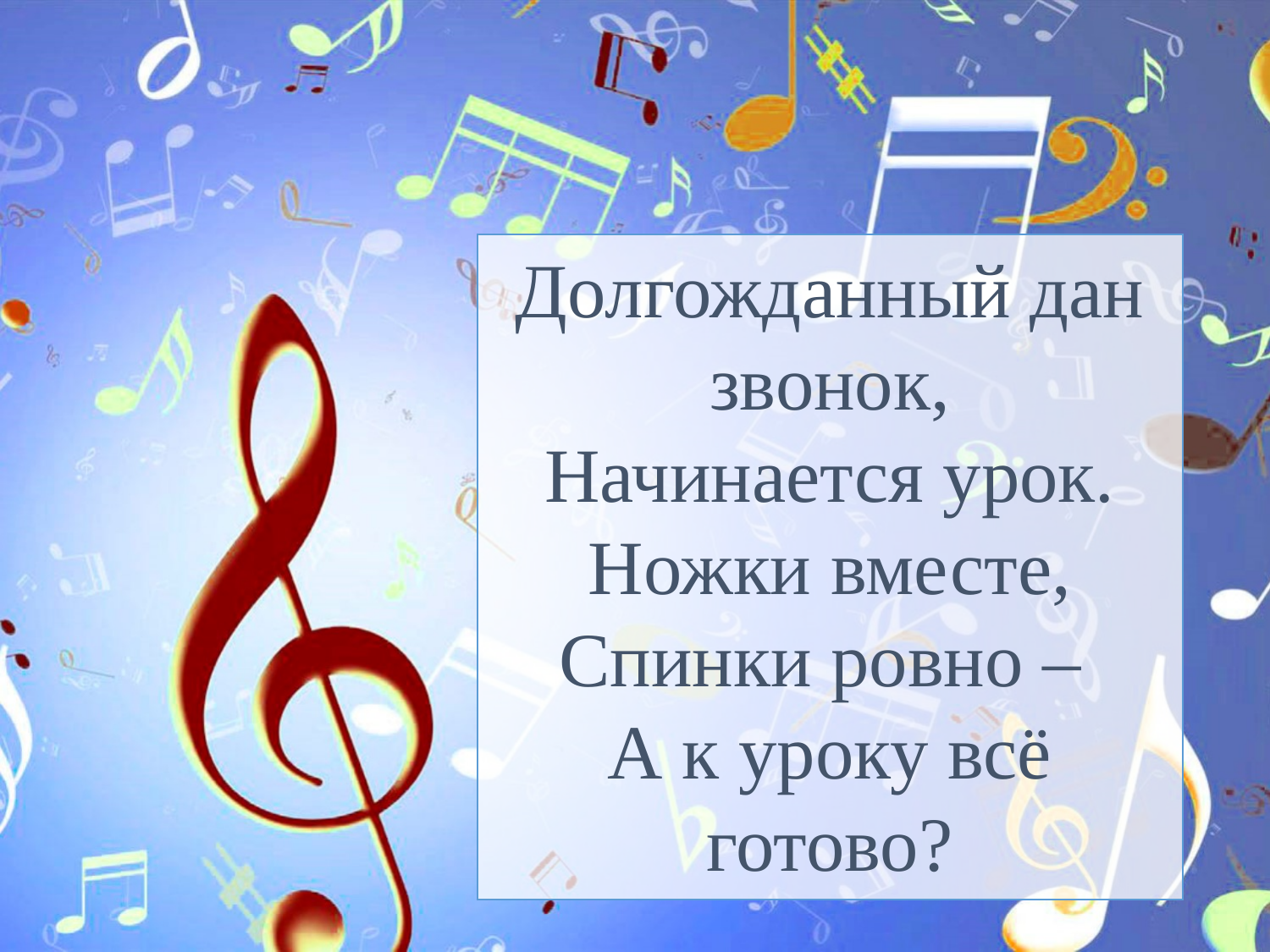

Долгожданный дан звонок,
Начинается урок.
Ножки вместе,
Спинки ровно –
А к уроку всё готово?